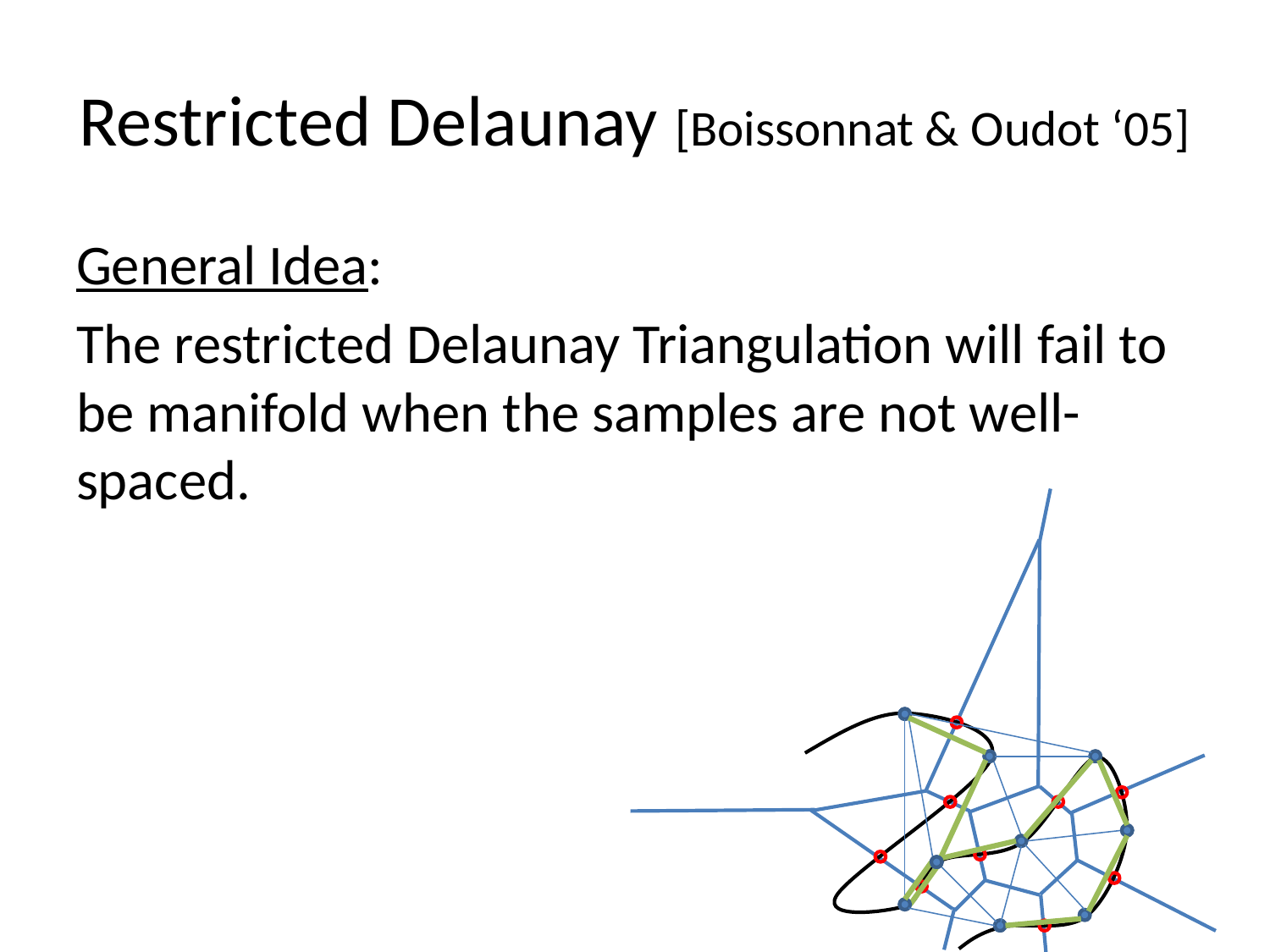

# Restricted Delaunay [Boissonnat & Oudot ‘05]
General Idea:
The restricted Delaunay Triangulation will fail to be manifold when the samples are not well-spaced.